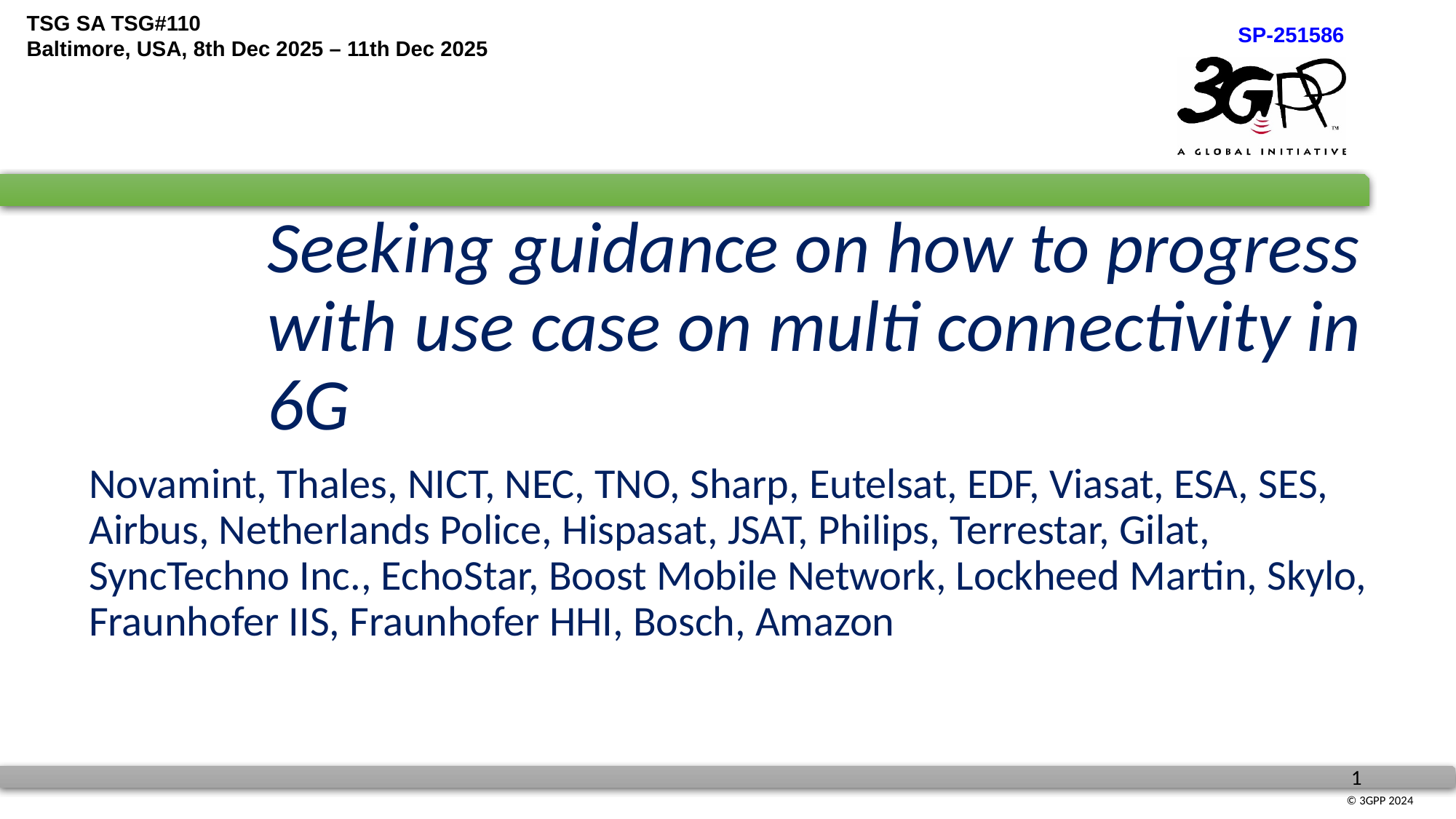

# Seeking guidance on how to progress with use case on multi connectivity in 6G
Novamint, Thales, NICT, NEC, TNO, Sharp, Eutelsat, EDF, Viasat, ESA, SES, Airbus, Netherlands Police, Hispasat, JSAT, Philips, Terrestar, Gilat, SyncTechno Inc., EchoStar, Boost Mobile Network, Lockheed Martin, Skylo, Fraunhofer IIS, Fraunhofer HHI, Bosch, Amazon